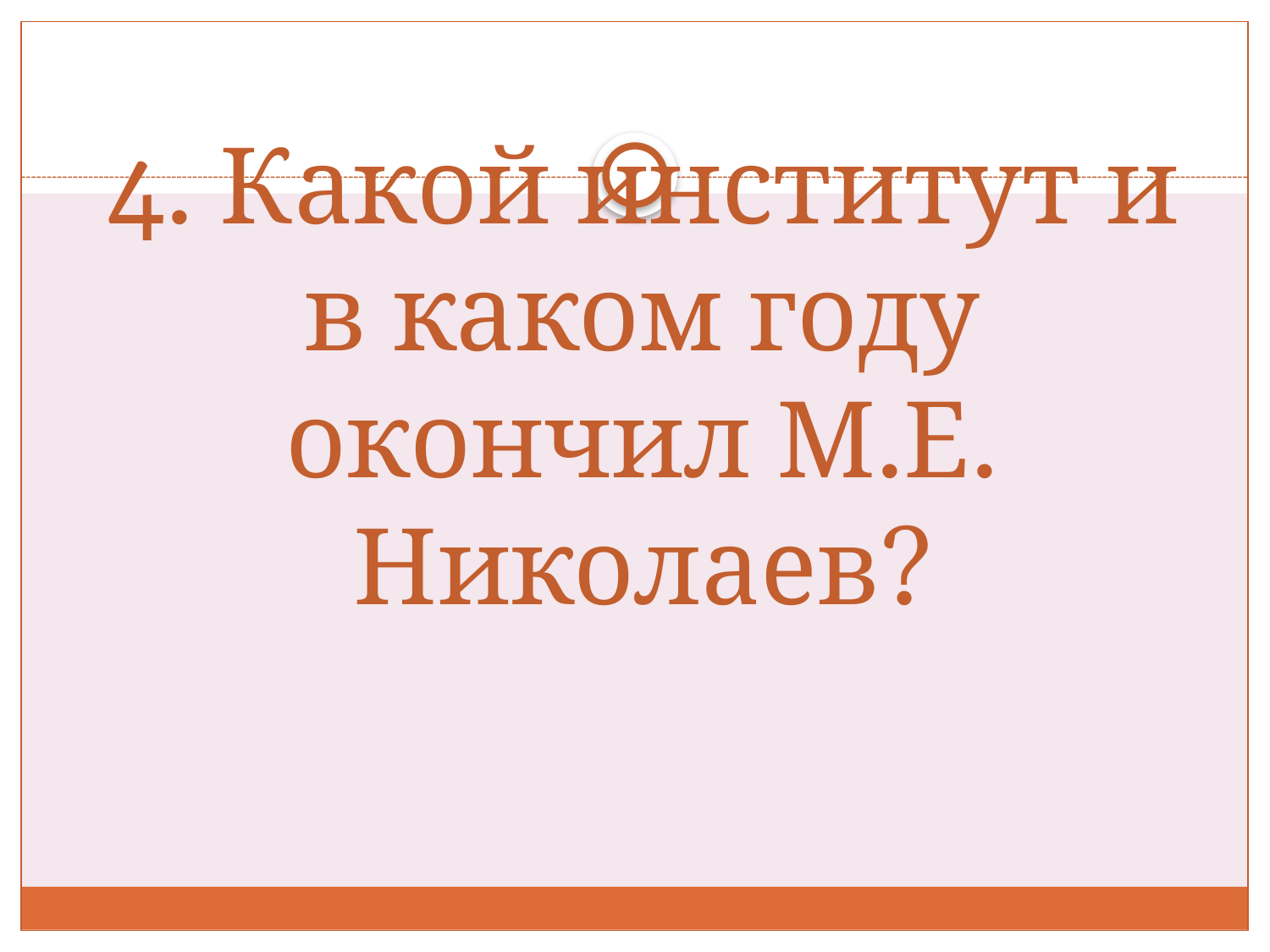

# 4. Какой институт и в каком году окончил М.Е. Николаев?